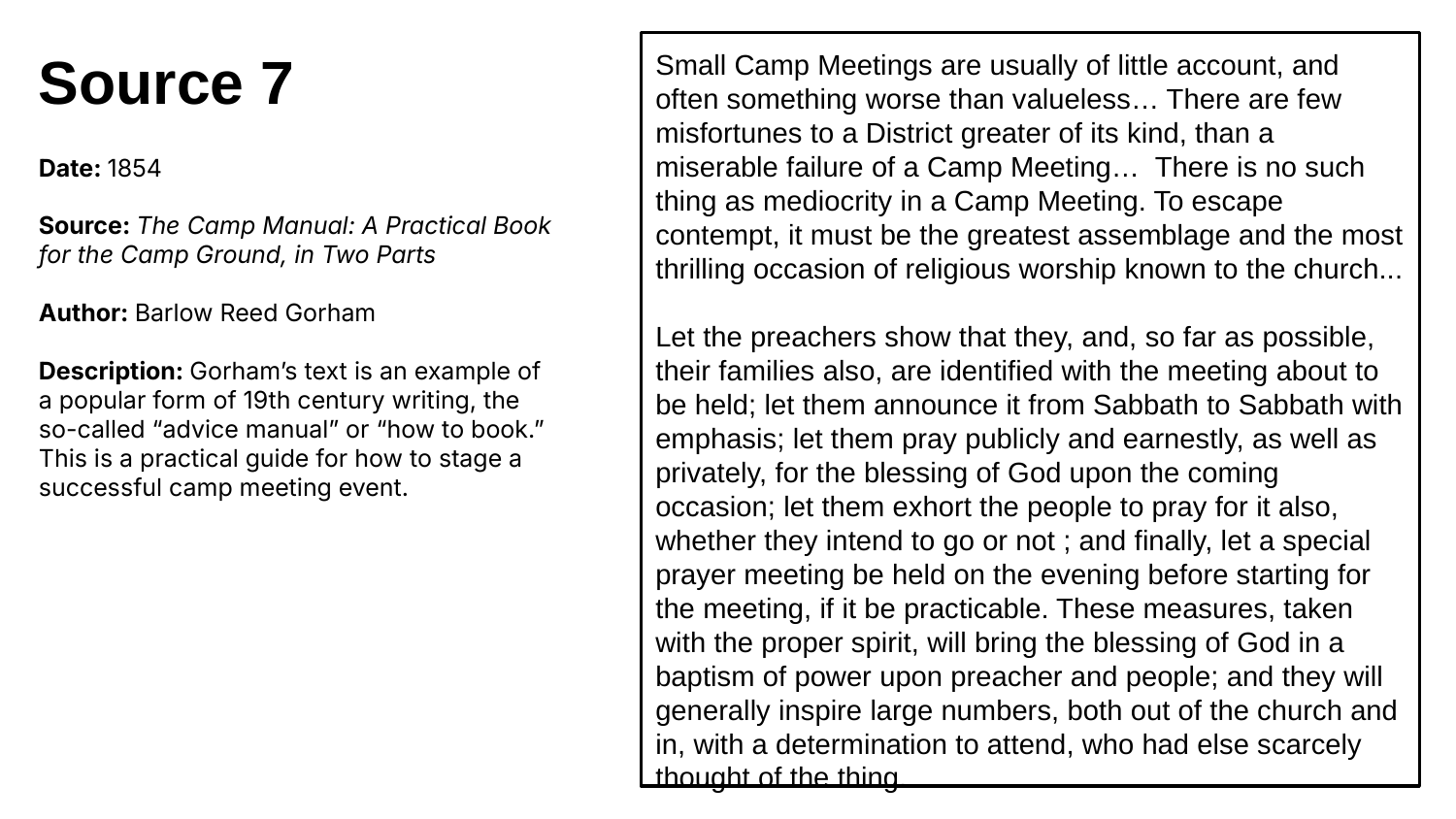

Source 7

Date: 1854

Source: The Camp Manual: A Practical Book for the Camp Ground, in Two Parts

Author: Barlow Reed Gorham

Description: Gorham’s text is an example of a popular form of 19th century writing, the so-called “advice manual” or “how to book.”  This is a practical guide for how to stage a successful camp meeting event.

Small Camp Meetings are usually of little account, and often something worse than valueless… There are few misfortunes to a District greater of its kind, than a miserable failure of a Camp Meeting…  There is no such thing as mediocrity in a Camp Meeting. To escape contempt, it must be the greatest assemblage and the most thrilling occasion of religious worship known to the church...

Let the preachers show that they, and, so far as possible, their families also, are identified with the meeting about to be held; let them announce it from Sabbath to Sabbath with emphasis; let them pray publicly and earnestly, as well as privately, for the blessing of God upon the coming occasion; let them exhort the people to pray for it also, whether they intend to go or not ; and finally, let a special prayer meeting be held on the evening before starting for the meeting, if it be practicable. These measures, taken with the proper spirit, will bring the blessing of God in a baptism of power upon preacher and people; and they will generally inspire large numbers, both out of the church and in, with a determination to attend, who had else scarcely thought of the thing.